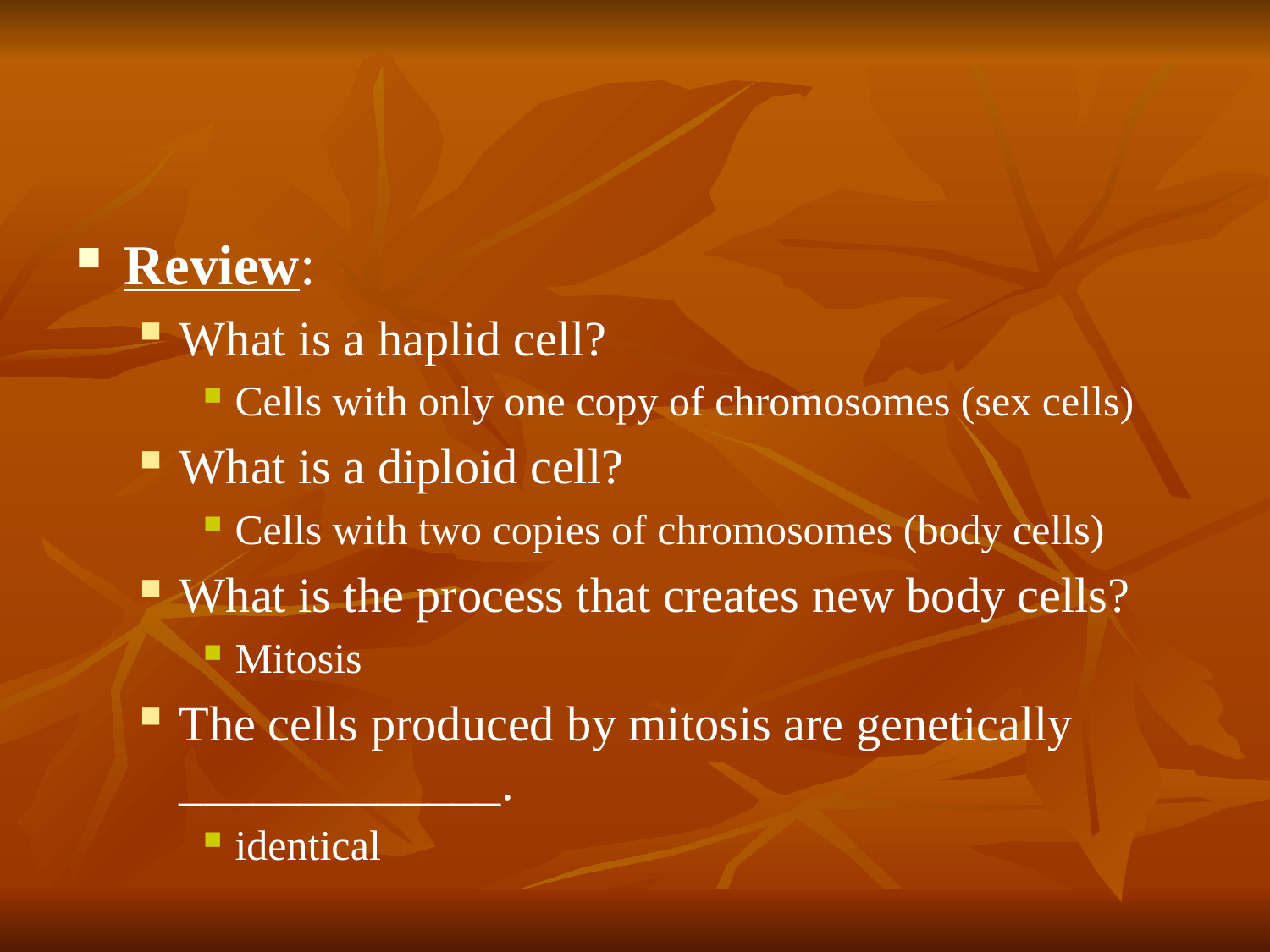

#
Review:
What is a haplid cell?
Cells with only one copy of chromosomes (sex cells)
What is a diploid cell?
Cells with two copies of chromosomes (body cells)
What is the process that creates new body cells?
Mitosis
The cells produced by mitosis are genetically _____________.
identical